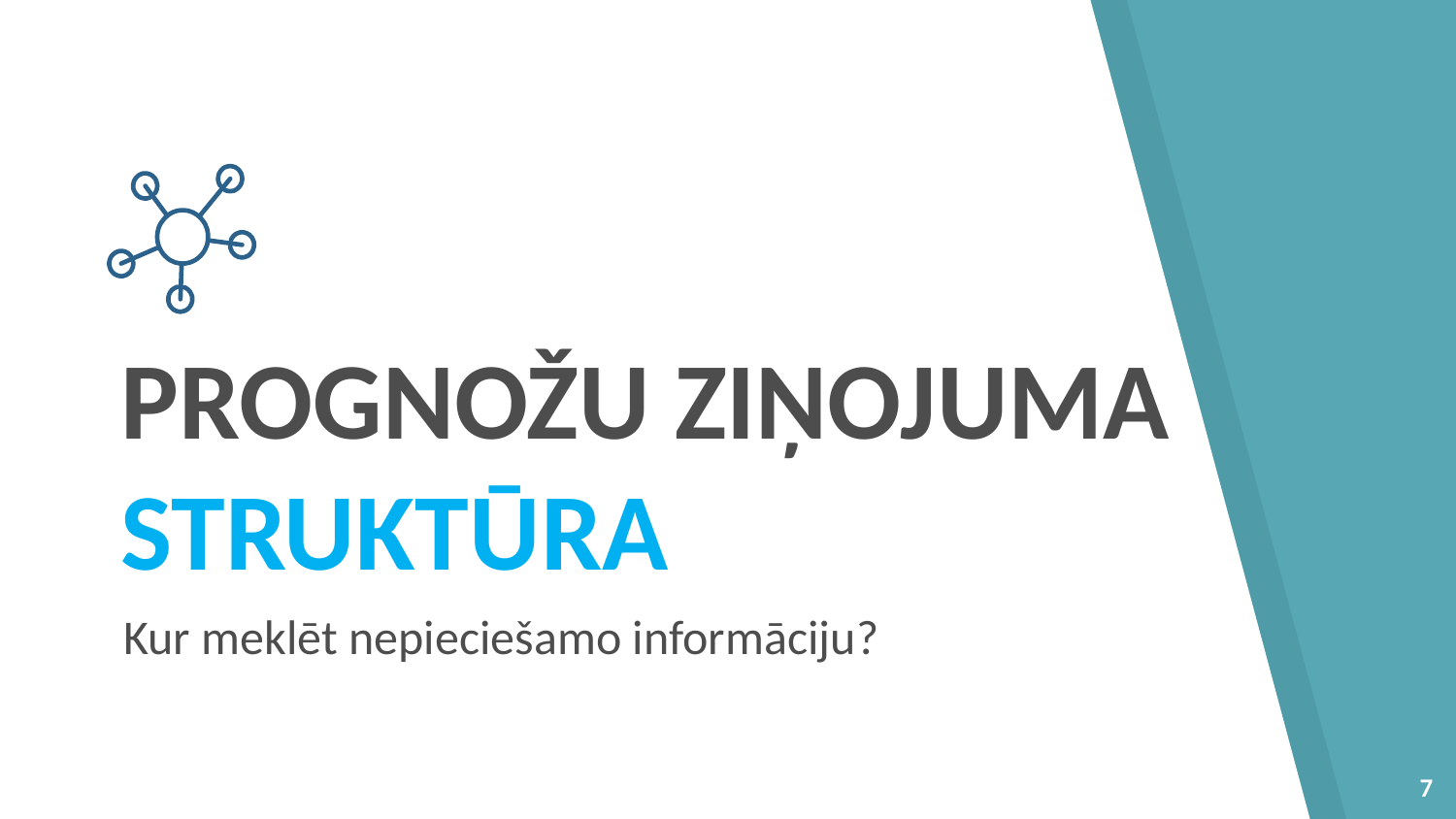

PROGNOŽU ZIŅOJUMA STRUKTŪRA
Kur meklēt nepieciešamo informāciju?
7